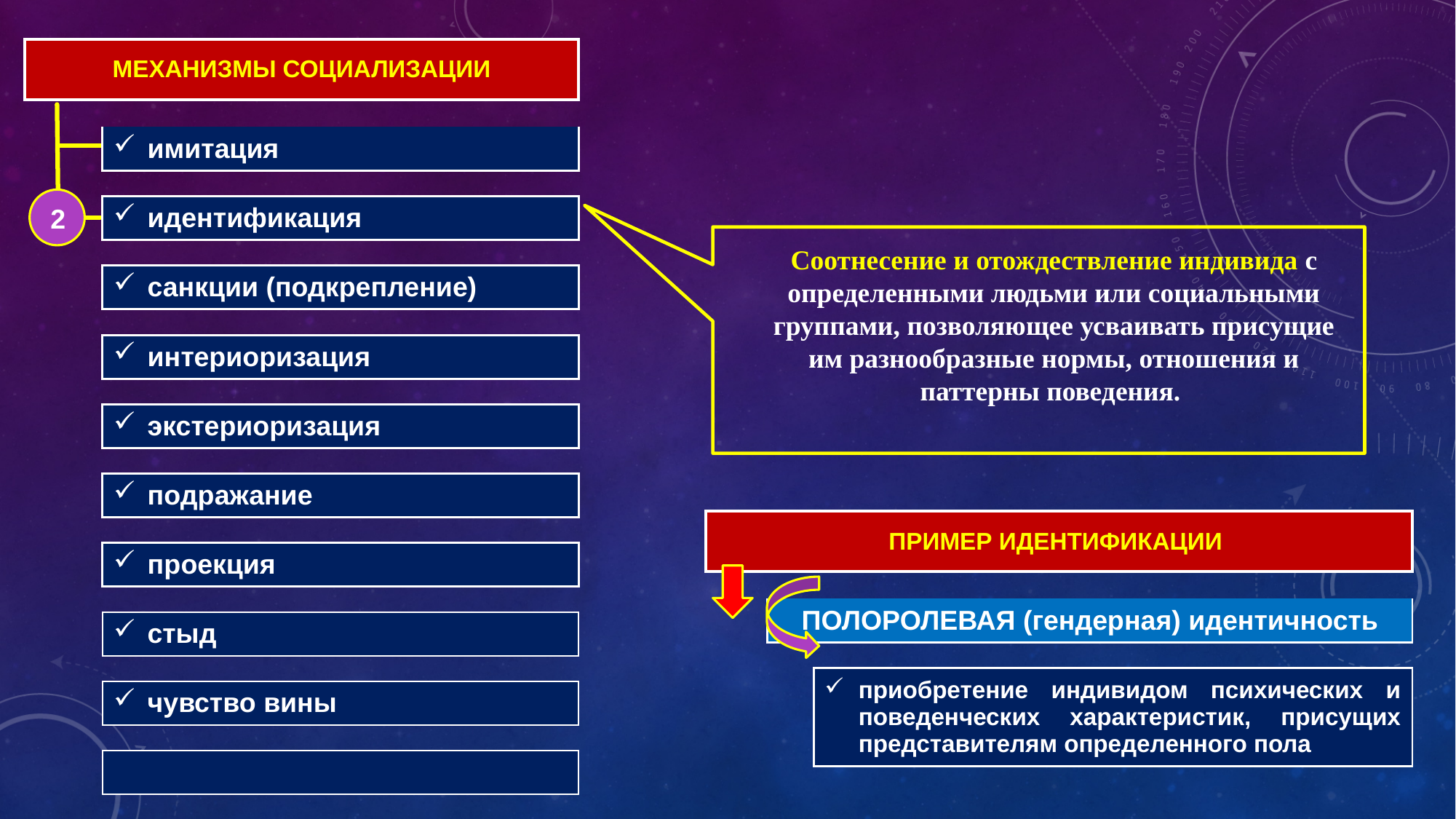

| МЕХАНИЗМЫ СОЦИАЛИЗАЦИИ |  |
| --- | --- |
|  |  |
|  | имитация |
|  |  |
|  | идентификация |
|  |  |
|  | санкции (подкрепление) |
|  |  |
|  | интериоризация |
|  |  |
|  | экстериоризация |
|  |  |
|  | подражание |
|  |  |
|  | проекция |
|  |  |
|  | стыд |
|  |  |
|  | чувство вины |
|  |  |
|  |  |

2

Соотнесение и отождествление индивида с определенными людьми или социальными группами, позволяющее усваивать присущие им разнообразные нормы, отношения и паттерны поведения.
| ПРИМЕР ИДЕНТИФИКАЦИИ |  |  |
| --- | --- | --- |
|  |  |  |
|  | ПОЛОРОЛЕВАЯ (гендерная) идентичность |  |
|  |  |  |
|  |  | приобретение индивидом психических и поведенческих характеристик, присущих представителям определенного пола |